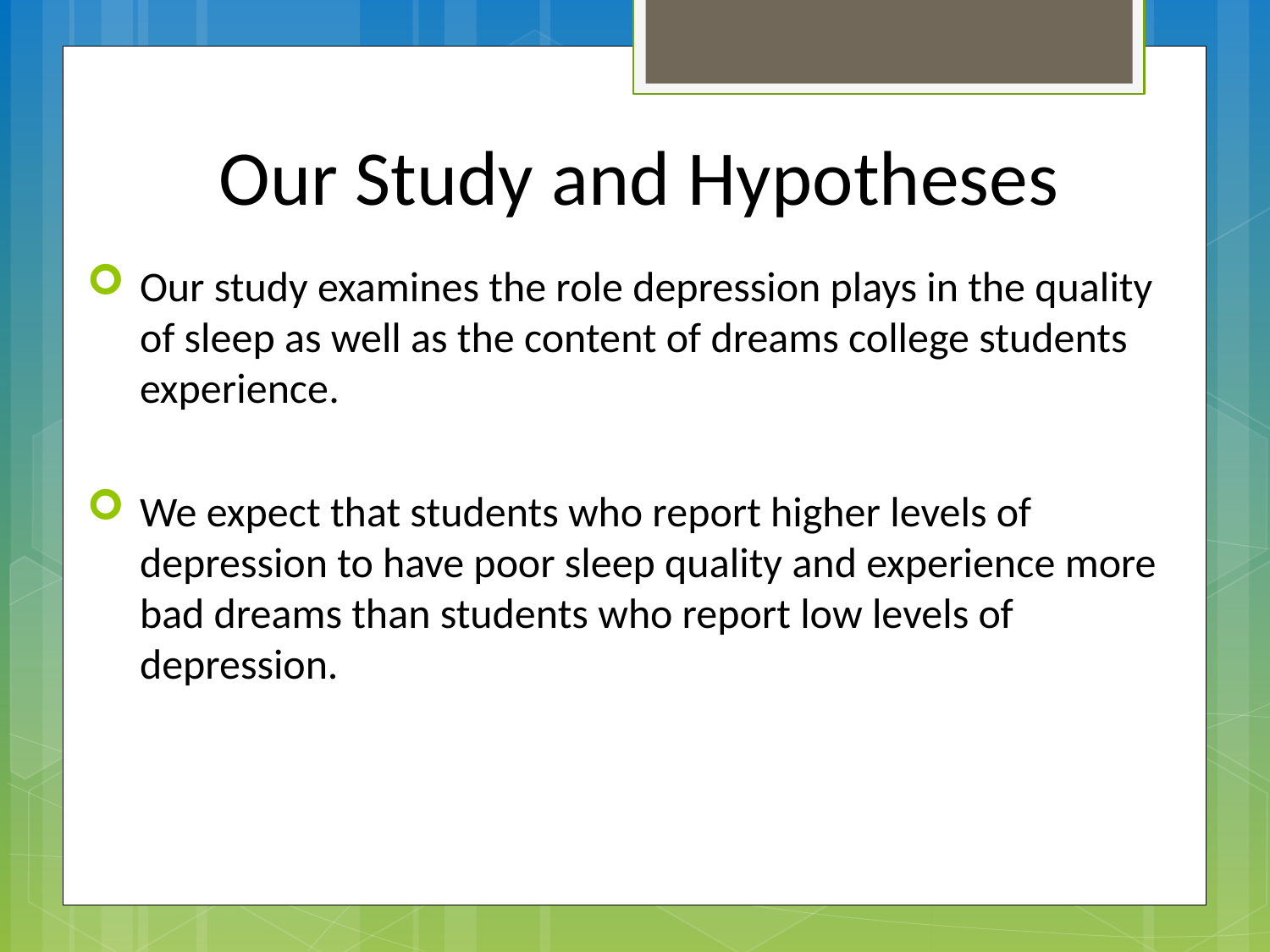

# Our Study and Hypotheses
Our study examines the role depression plays in the quality of sleep as well as the content of dreams college students experience.

We expect that students who report higher levels of depression to have poor sleep quality and experience more bad dreams than students who report low levels of depression.